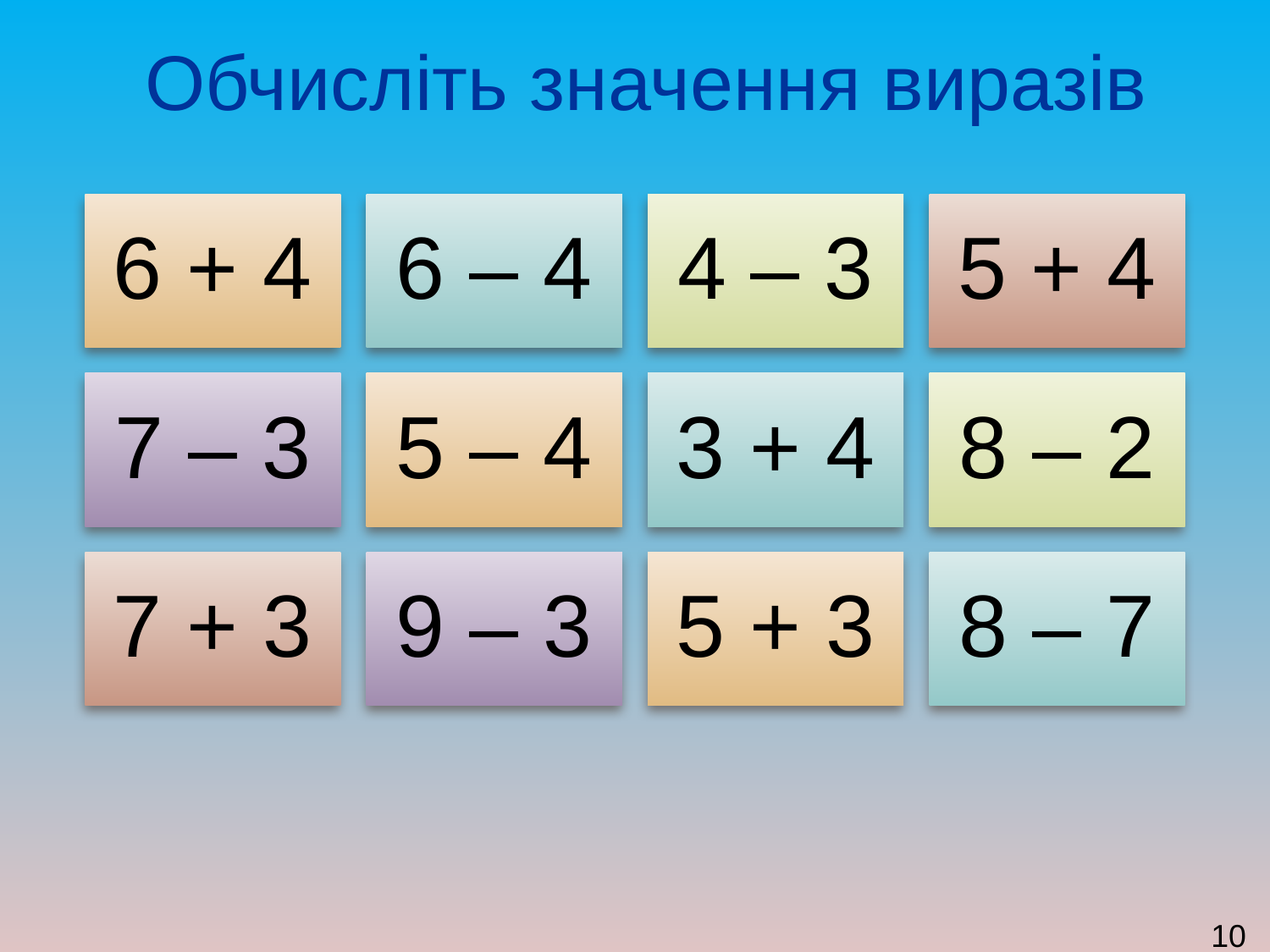

# Обчисліть значення виразів
6 + 4
6 – 4
4 – 3
5 + 4
7 – 3
5 – 4
3 + 4
8 – 2
7 + 3
9 – 3
5 + 3
8 – 7
10